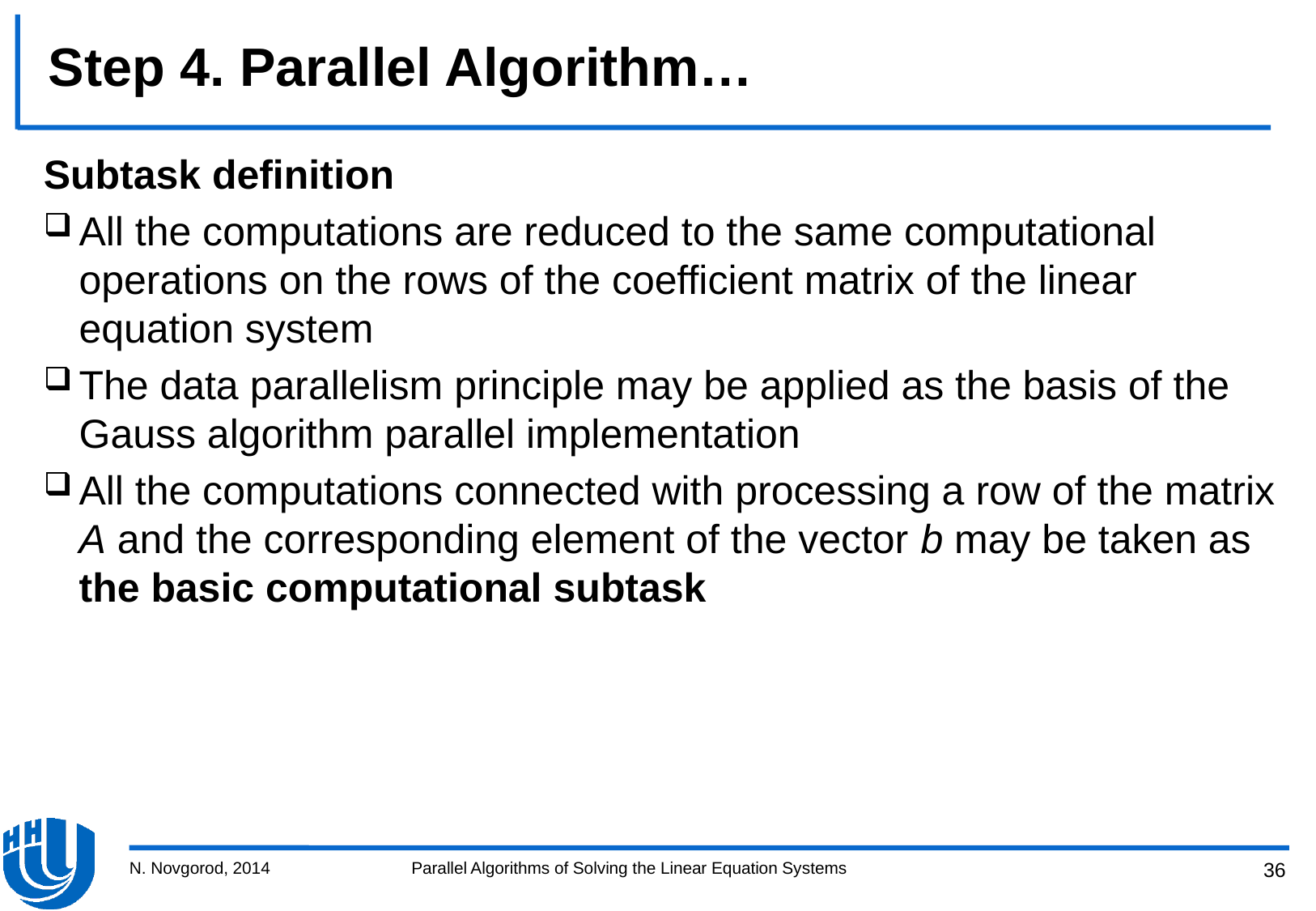

# Step 4. Parallel Algorithm…
Subtask definition
All the computations are reduced to the same computational operations on the rows of the coefficient matrix of the linear equation system
The data parallelism principle may be applied as the basis of the Gauss algorithm parallel implementation
All the computations connected with processing a row of the matrix A and the corresponding element of the vector b may be taken as the basic computational subtask
N. Novgorod, 2014
Parallel Algorithms of Solving the Linear Equation Systems
36